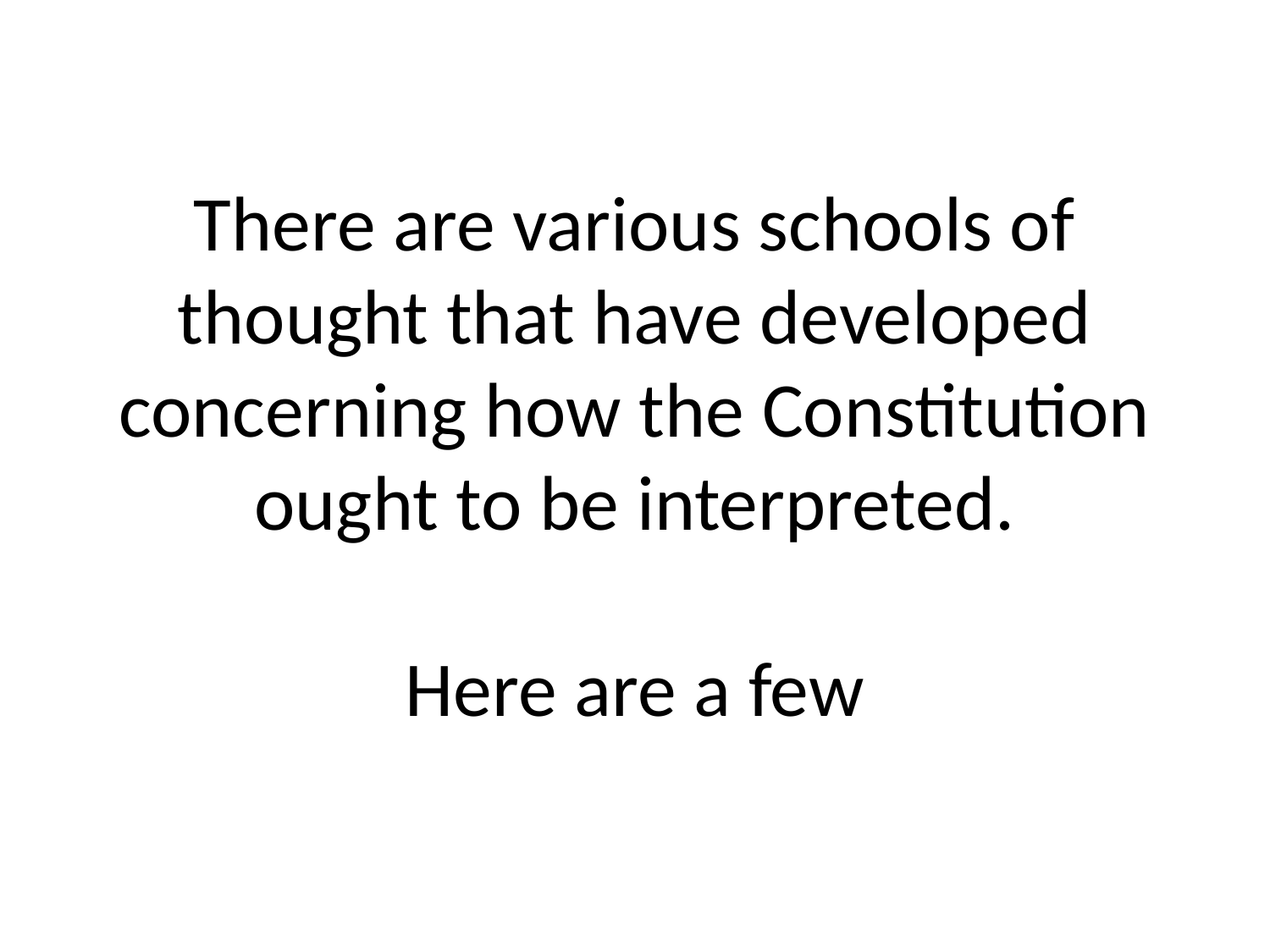

# There are various schools of thought that have developed concerning how the Constitution ought to be interpreted. Here are a few